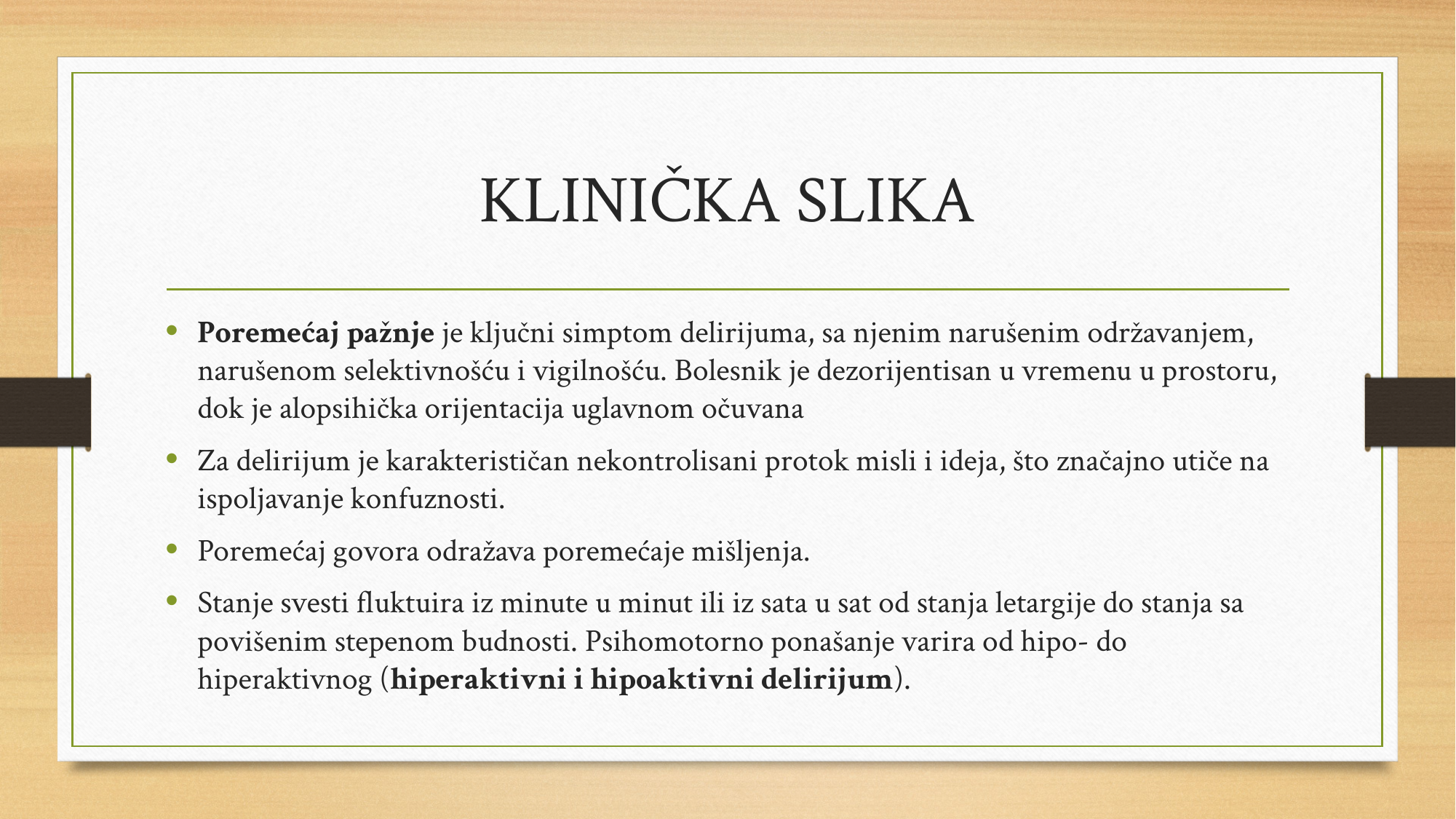

# KLINIČKA SLIKA
Poremećaj pažnje je ključni simptom delirijuma, sa njenim narušenim održavanjem, narušenom selektivnošću i vigilnošću. Bolesnik je dezorijentisan u vremenu u prostoru, dok je alopsihička orijentacija uglavnom očuvana
Za delirijum je karakterističan nekontrolisani protok misli i ideja, što značajno utiče na ispoljavanje konfuznosti.
Poremećaj govora odražava poremećaje mišljenja.
Stanje svesti fluktuira iz minute u minut ili iz sata u sat od stanja letargije do stanja sa povišenim stepenom budnosti. Psihomotorno ponašanje varira od hipo- do hiperaktivnog (hiperaktivni i hipoaktivni delirijum).